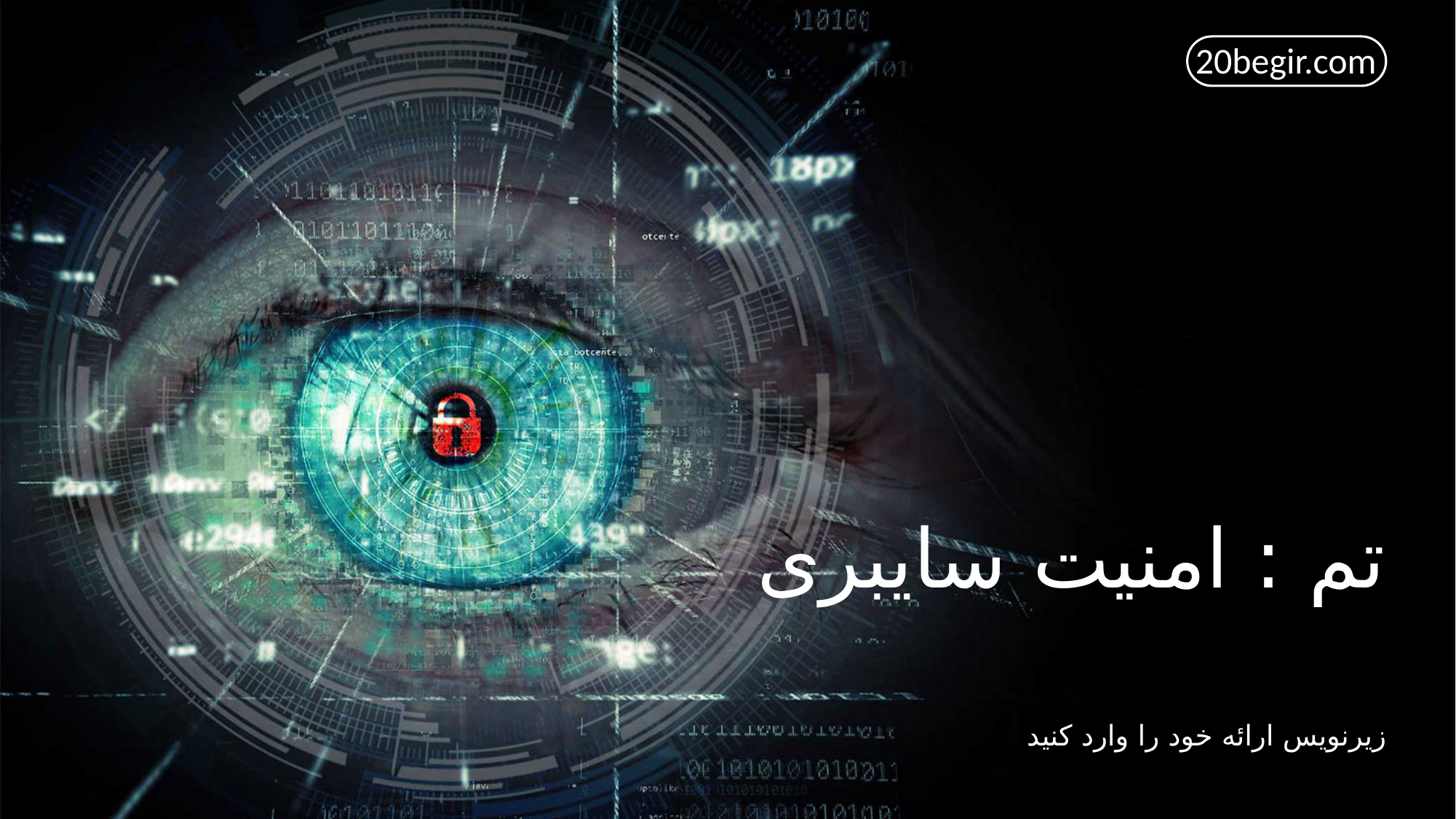

20begir.com

تم : امنیت سایبری
زیرنویس ارائه خود را وارد کنید